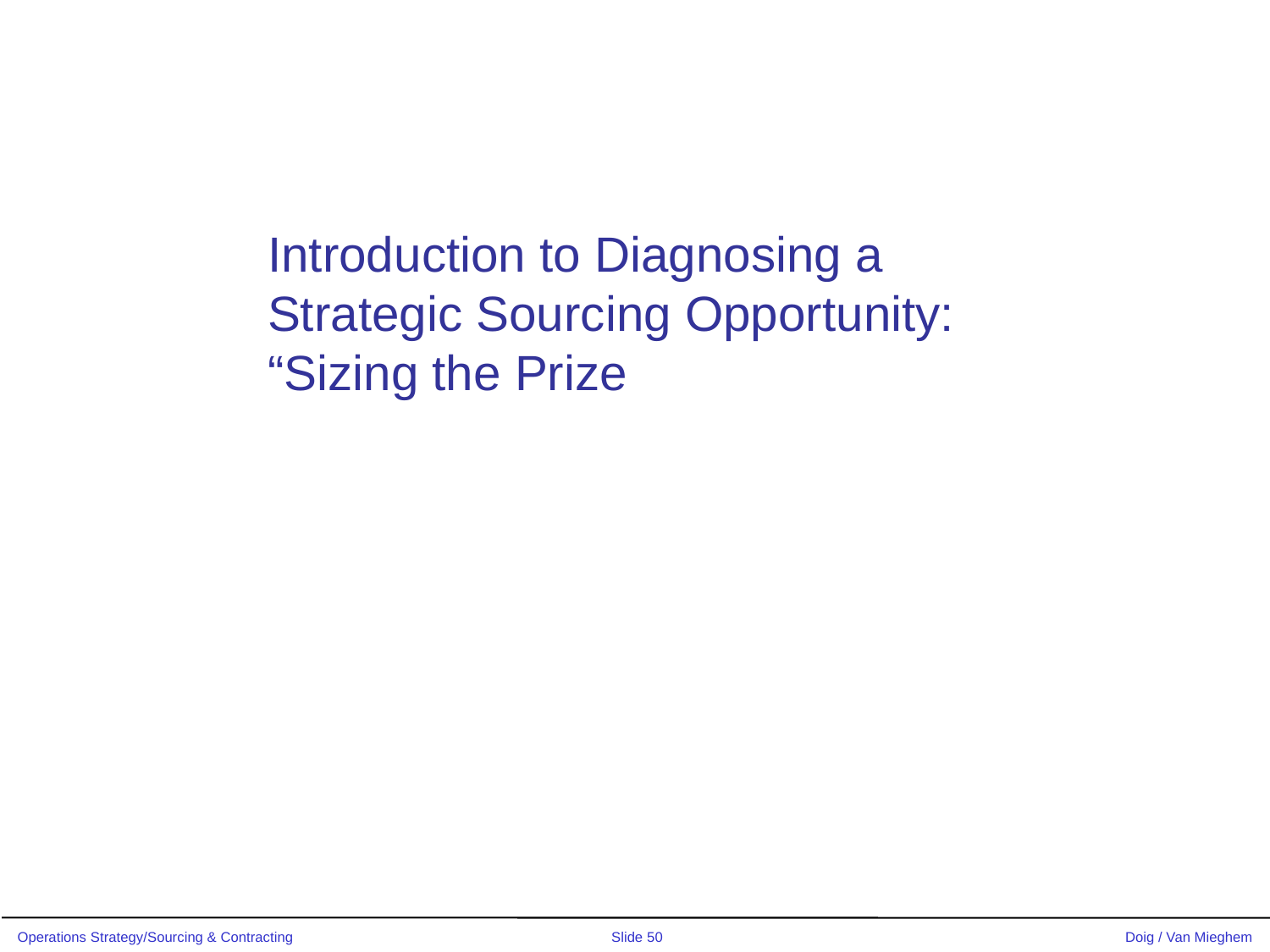

Introduction to Diagnosing a Strategic Sourcing Opportunity:
“Sizing the Prize